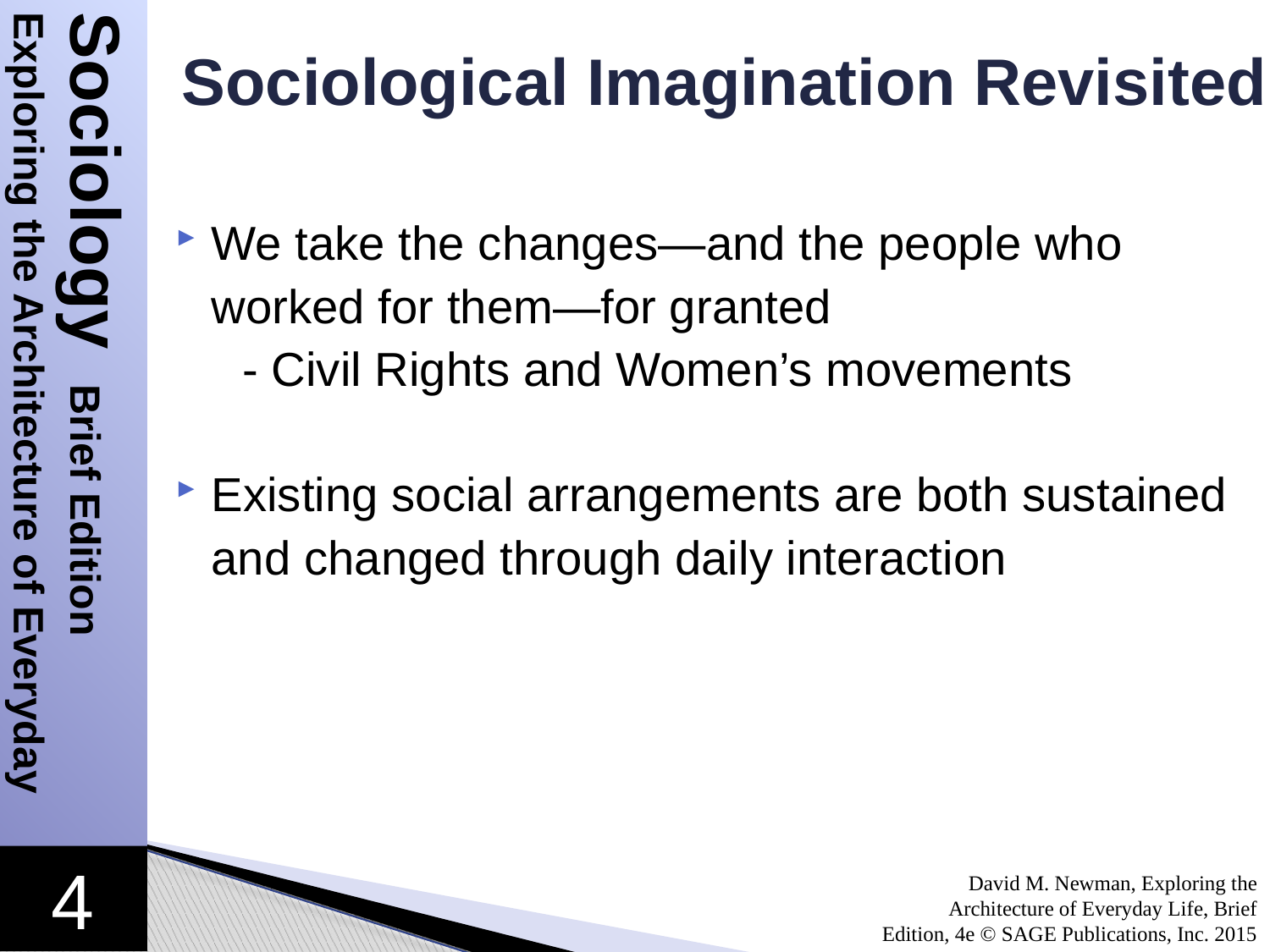

# Sociological Imagination Revisited
We take the changes—and the people who worked for them—for granted
     - Civil Rights and Women’s movements

Existing social arrangements are both sustained and changed through daily interaction
David M. Newman, Exploring the Architecture of Everyday Life, Brief Edition, 4e © SAGE Publications, Inc. 2015